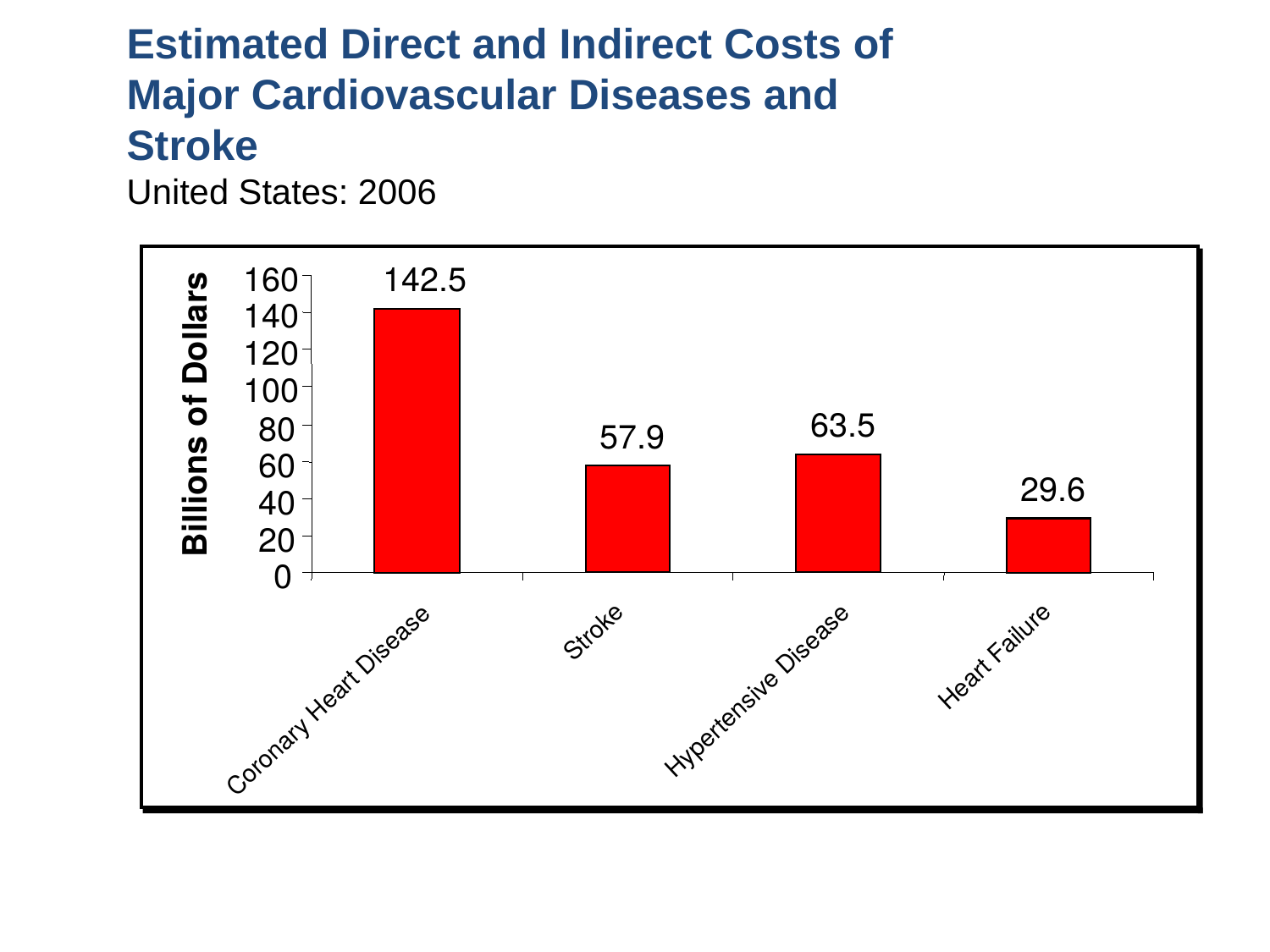

Estimated Direct and Indirect Costs of Major Cardiovascular Diseases and Stroke
United States: 2006

160
142.5

140

120

100

Billions of Dollars
63.5
80
57.9

60

29.6
40

20

0

Stroke
Heart Failure
Hypertensive Disease
Coronary Heart Disease